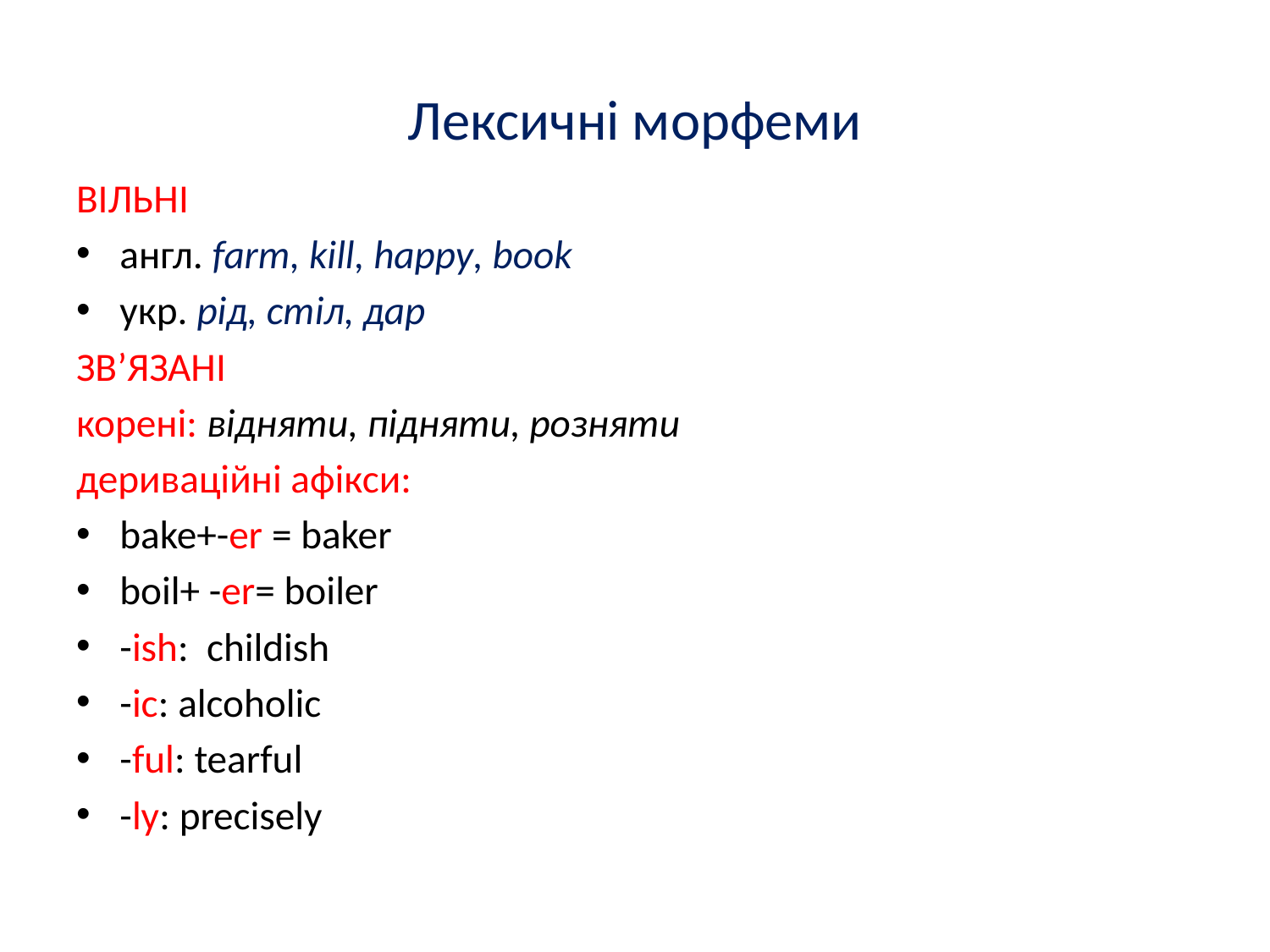

# Лексичні морфеми
ВІЛЬНІ
англ. farm, kill, happy, book
укр. рід, стіл, дар
ЗВ’ЯЗАНІ
корені: відняти, підняти, розняти
дериваційні афікси:
bake+-er = baker
boil+ -er= boiler
-ish:  childish
-ic: alcoholic
-ful: tearful
-ly: precisely